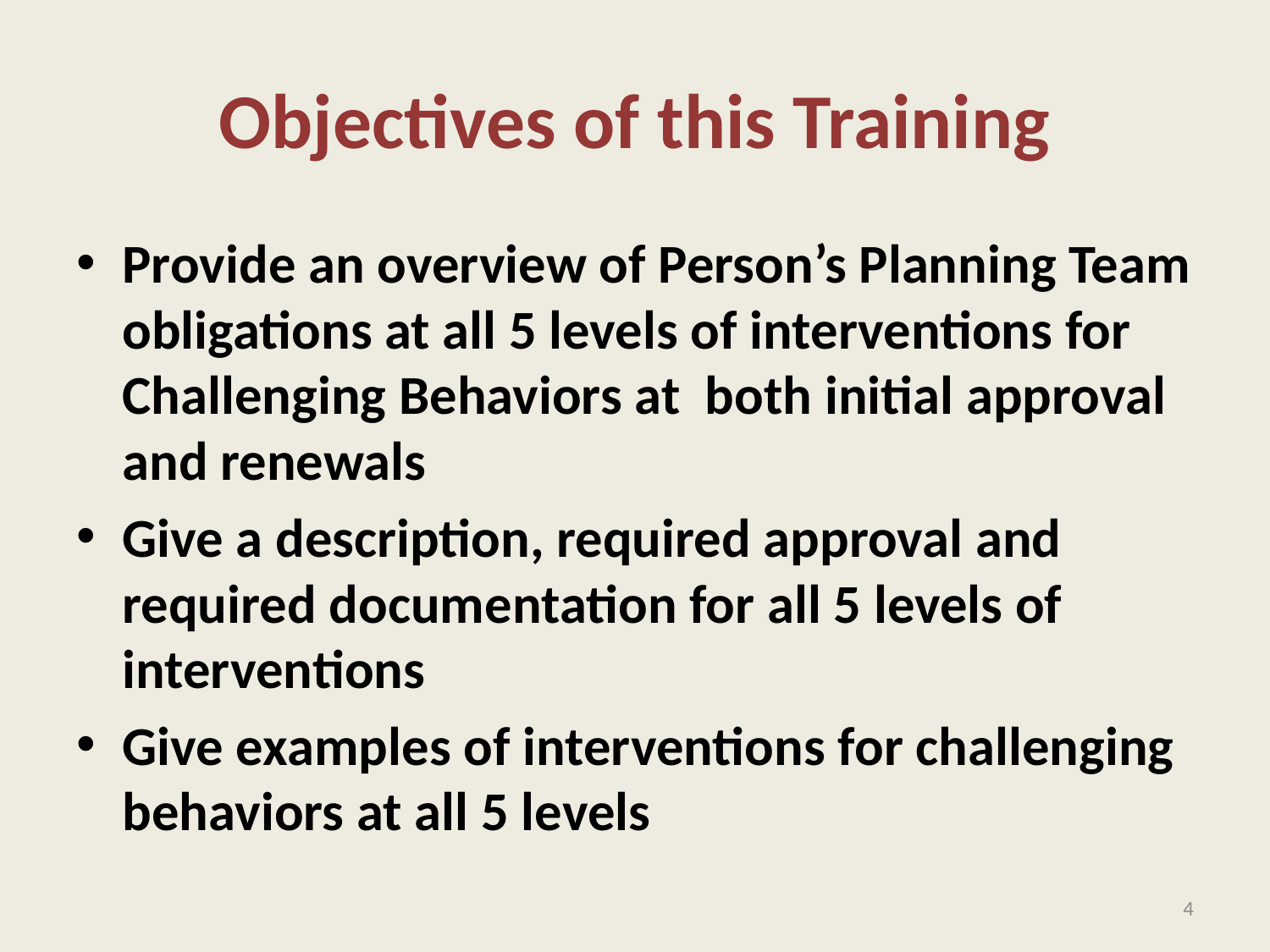

# Objectives of this Training
Provide an overview of Person’s Planning Team obligations at all 5 levels of interventions for Challenging Behaviors at  both initial approval and renewals
Give a description, required approval and required documentation for all 5 levels of interventions
Give examples of interventions for challenging behaviors at all 5 levels

4